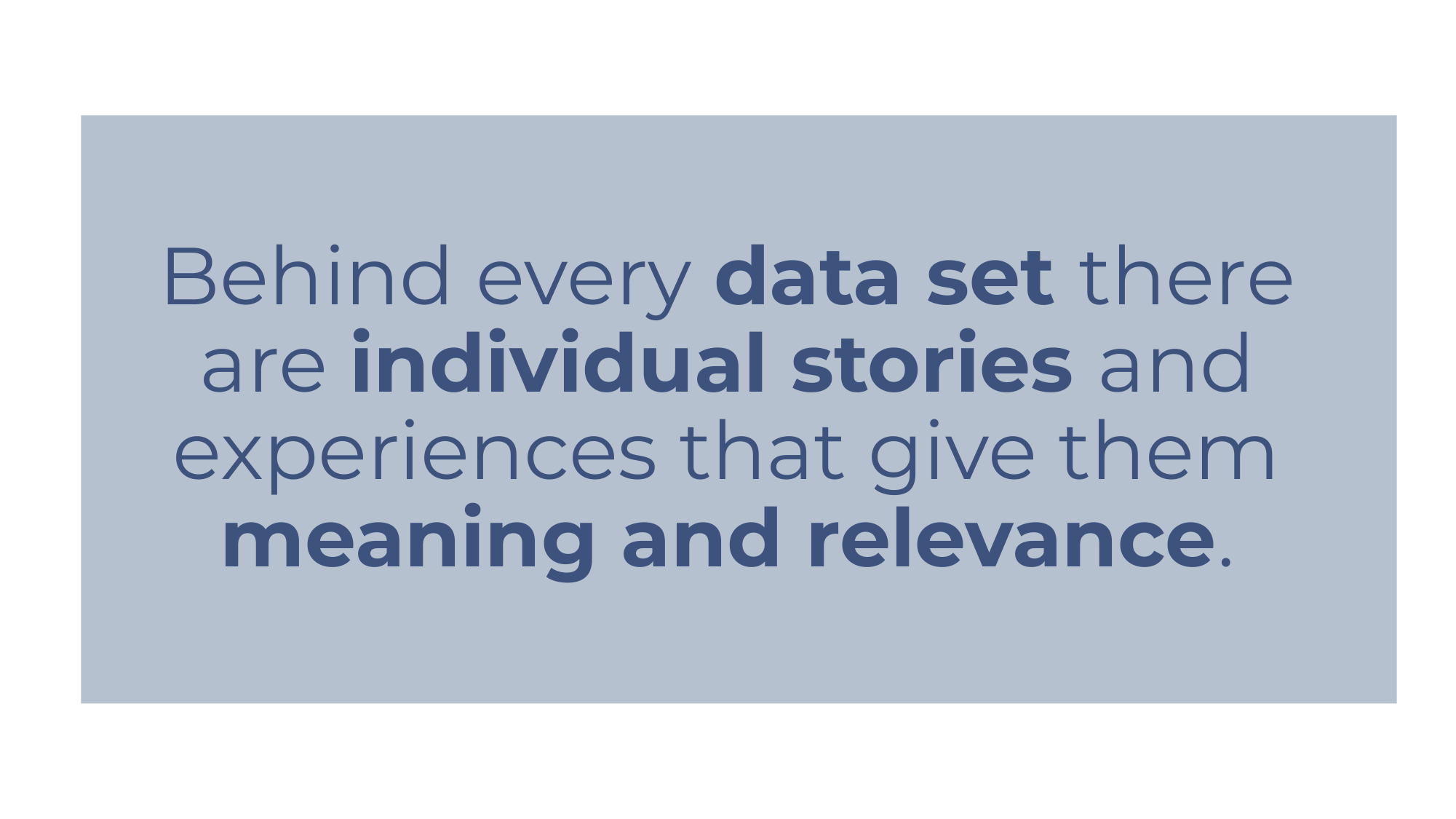

# Behind every data set there are individual stories and experiences that give them meaning and relevance.